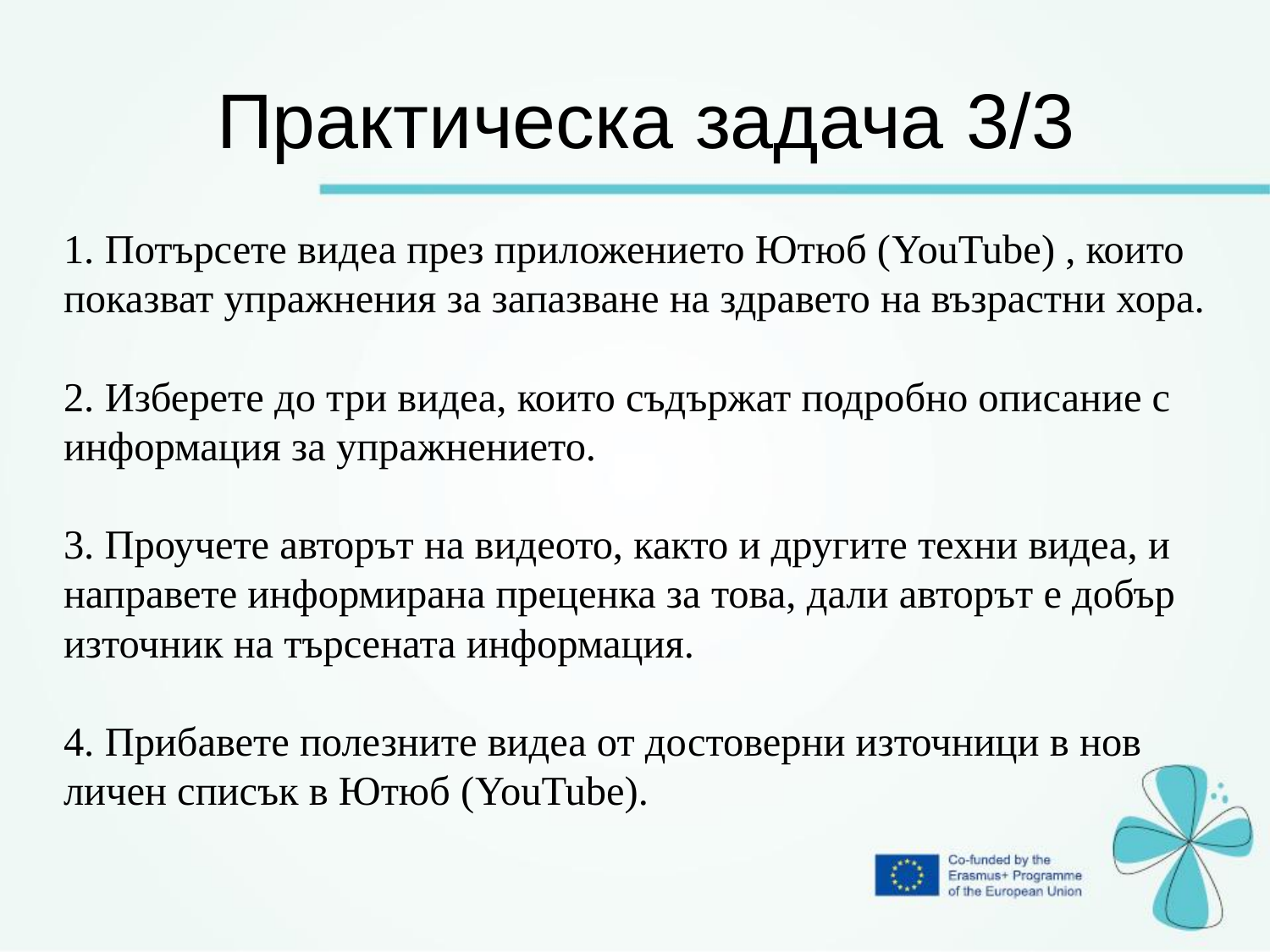

Практическа задача 3/3

1. Потърсете видеа през приложението Ютюб (YouTube) , които показват упражнения за запазване на здравето на възрастни хора.

2. Изберете до три видеа, които съдържат подробно описание с информация за упражнението.

3. Проучете авторът на видеото, както и другите техни видеа, и направете информирана преценка за това, дали авторът е добър източник на търсената информация.

4. Прибавете полезните видеа от достоверни източници в нов личен списък в Ютюб (YouTube).